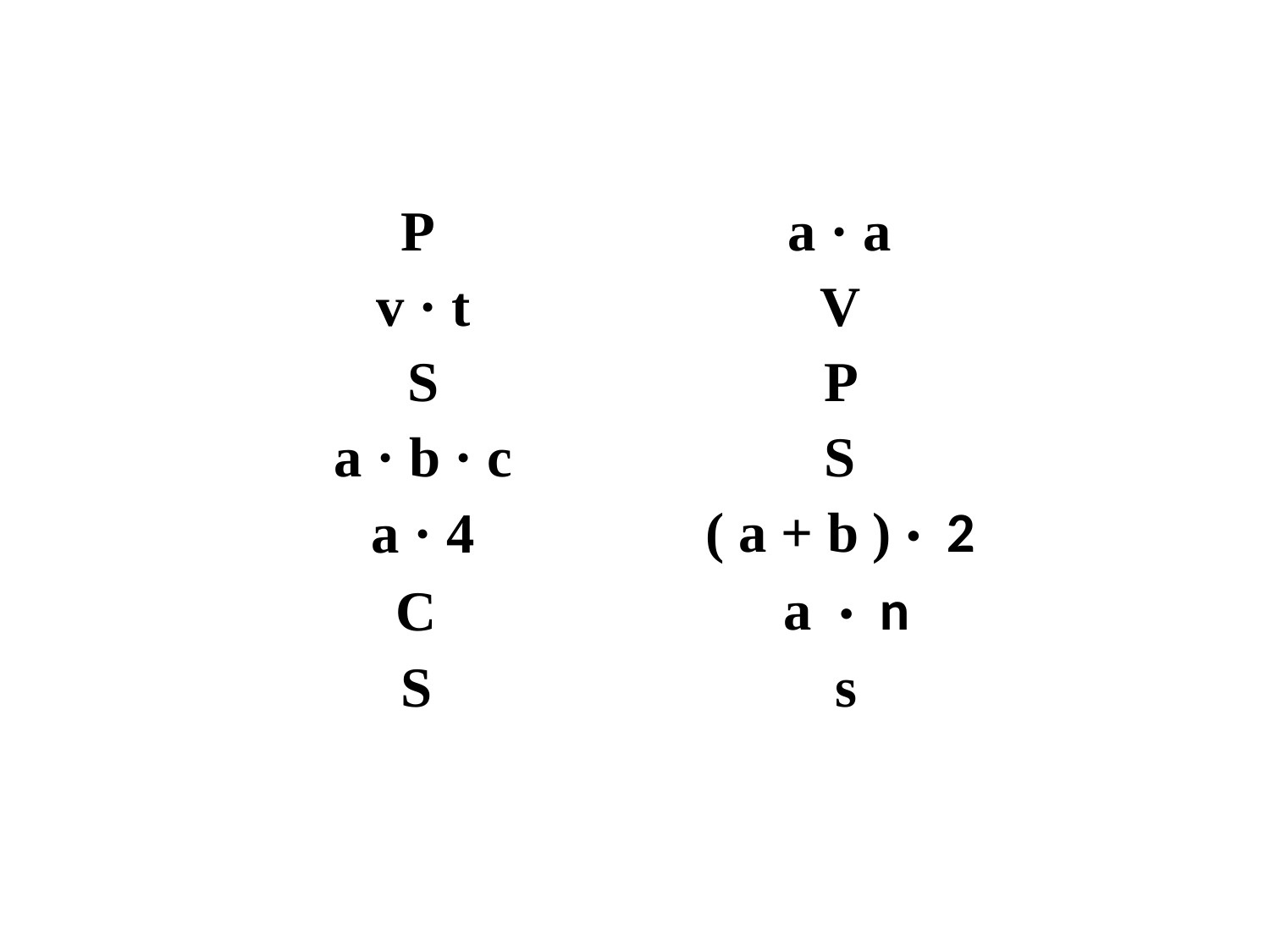

| P | a · a |
| --- | --- |
| v · t | V |
| S | P |
| a · b · c | S |
| a · 4 | ( a + b ) · 2 |
| C | a · n |
| S | s |